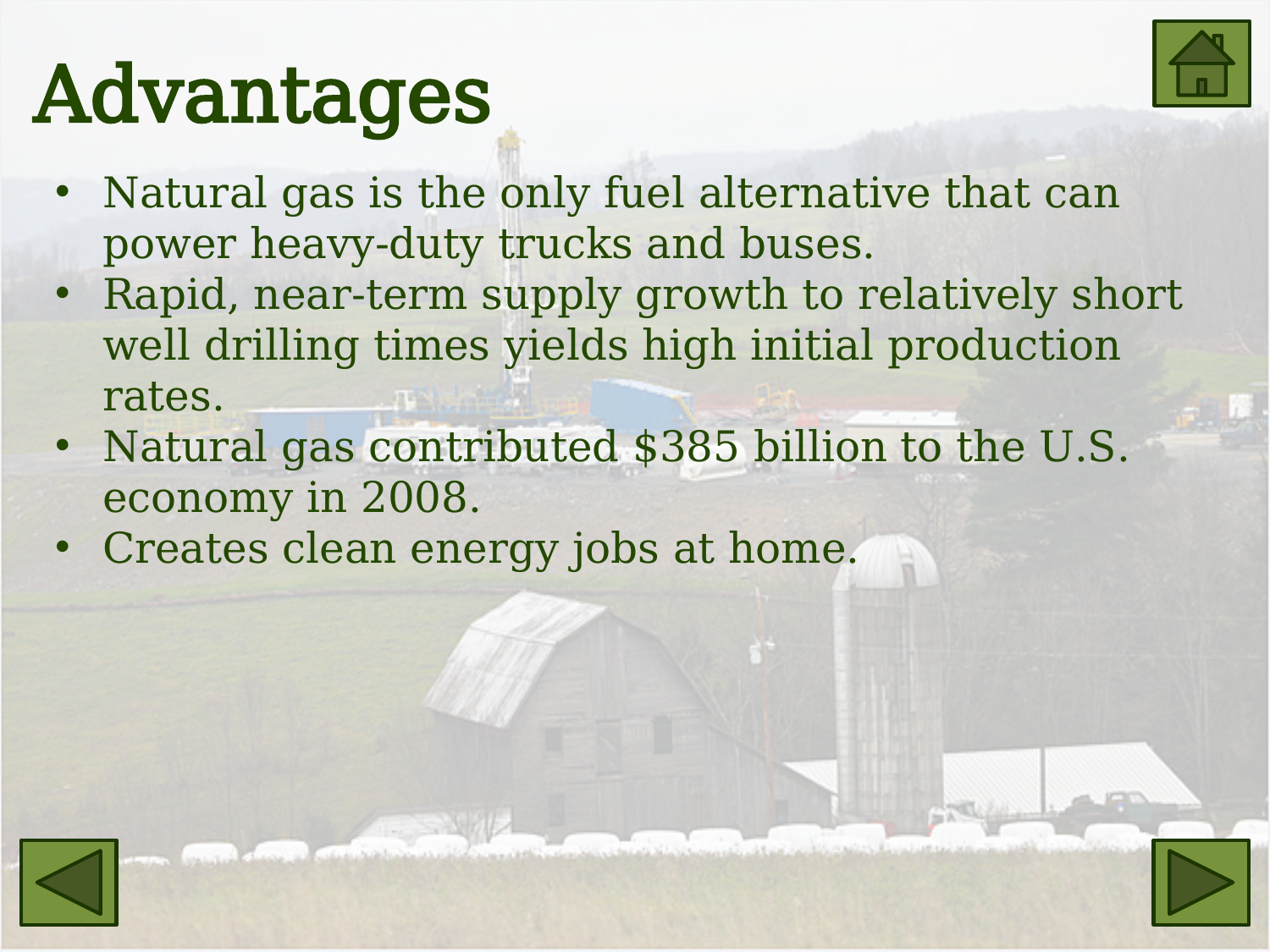

# Advantages

Natural gas is the only fuel alternative that can power heavy-duty trucks and buses.
Rapid, near-term supply growth to relatively short well drilling times yields high initial production rates.
Natural gas contributed $385 billion to the U.S. economy in 2008.
Creates clean energy jobs at home.